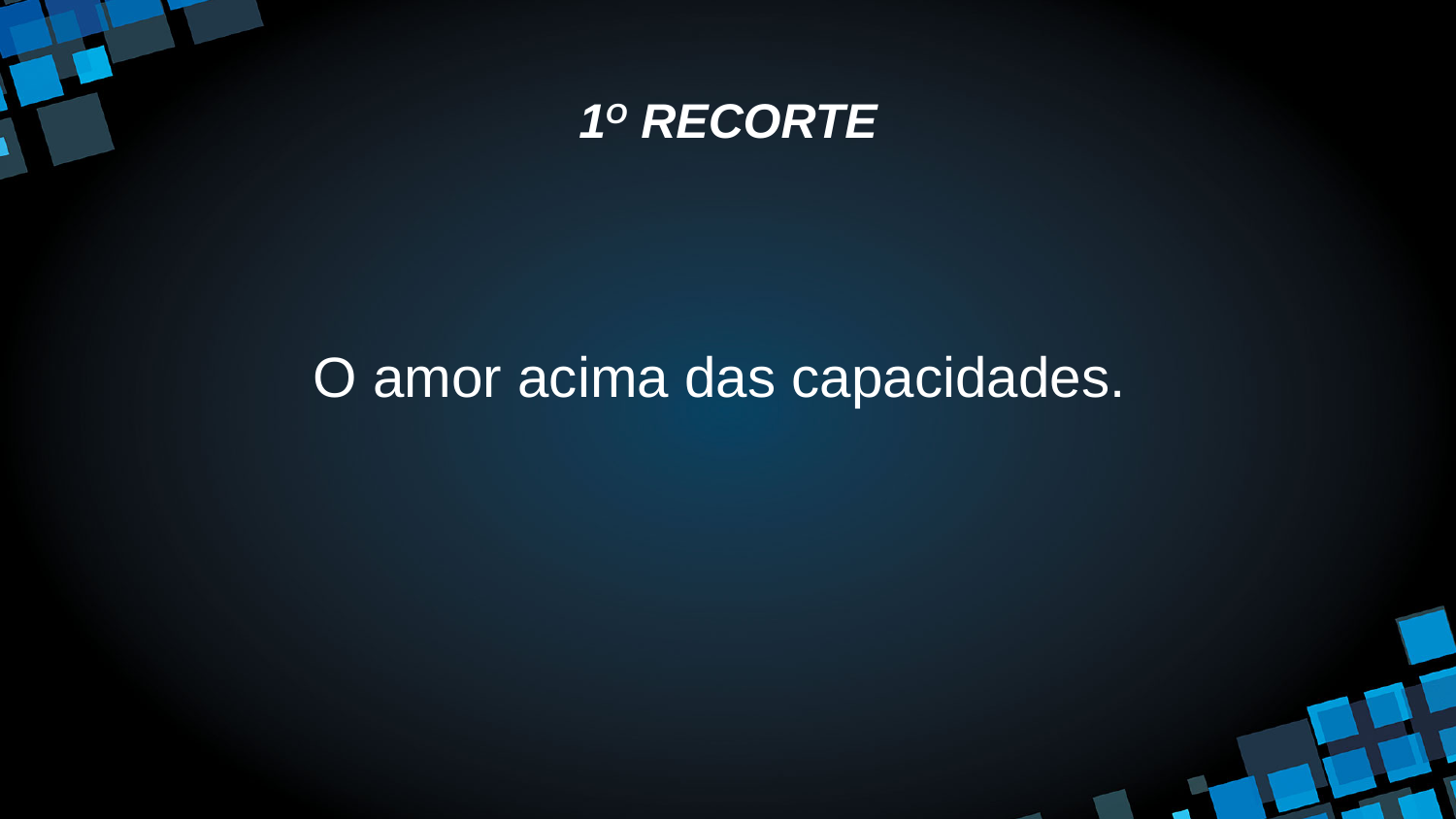

# 1O RECORTE

O amor acima das capacidades.